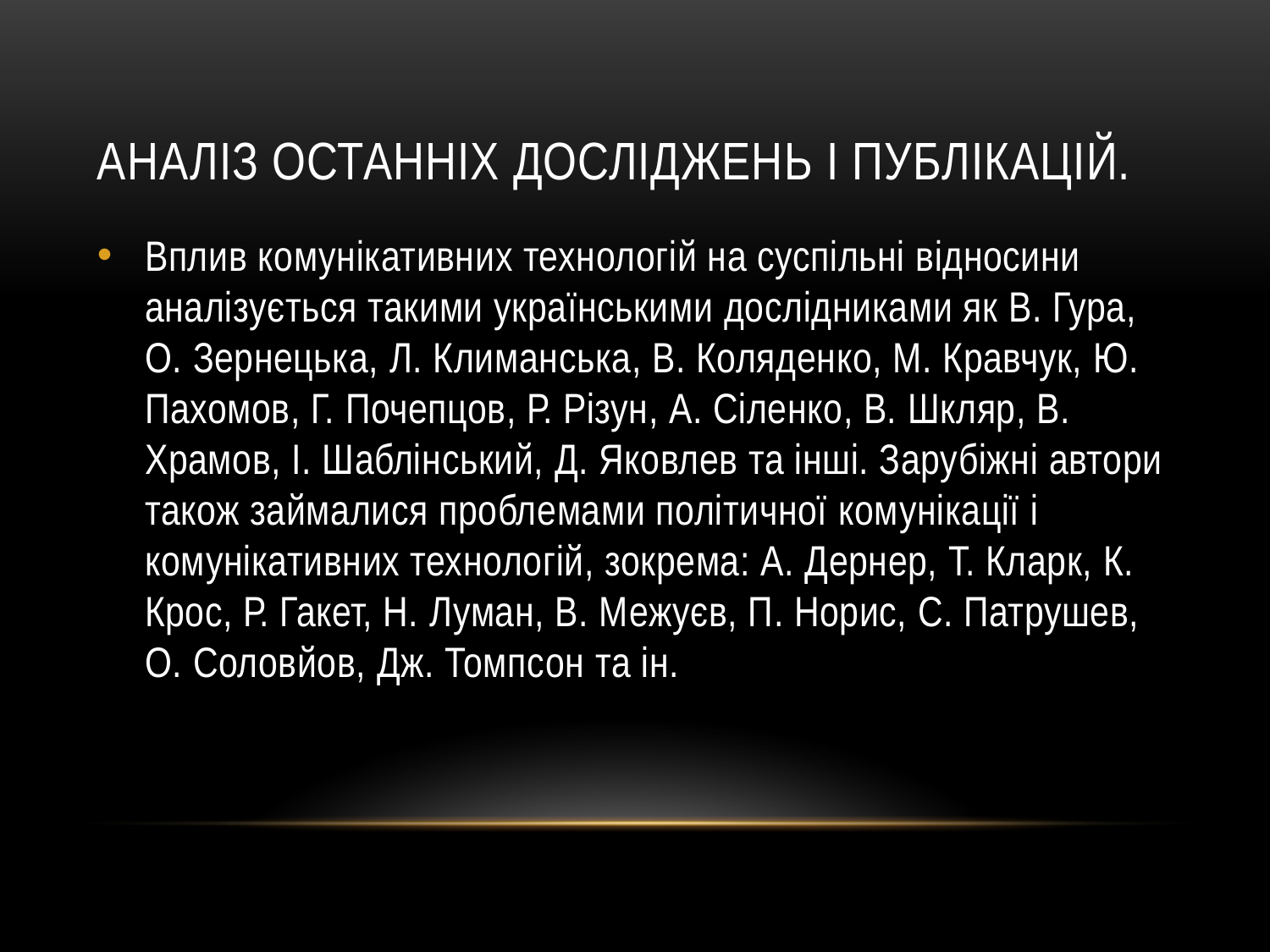

# Аналіз останніх досліджень і публікацій.
Вплив комунікативних технологій на суспільні відносини аналізується такими українськими дослідниками як В. Гура, О. Зернецька, Л. Климанська, В. Коляденко, М. Кравчук, Ю. Пахомов, Г. Почепцов, Р. Різун, А. Сіленко, В. Шкляр, В. Храмов, І. Шаблінський, Д. Яковлев та інші. Зарубіжні автори також займалися проблемами політичної комунікації і комунікативних технологій, зокрема: А. Дернер, Т. Кларк, К. Крос, Р. Гакет, Н. Луман, В. Межуєв, П. Норис, С. Патрушев, О. Соловйов, Дж. Томпсон та ін.